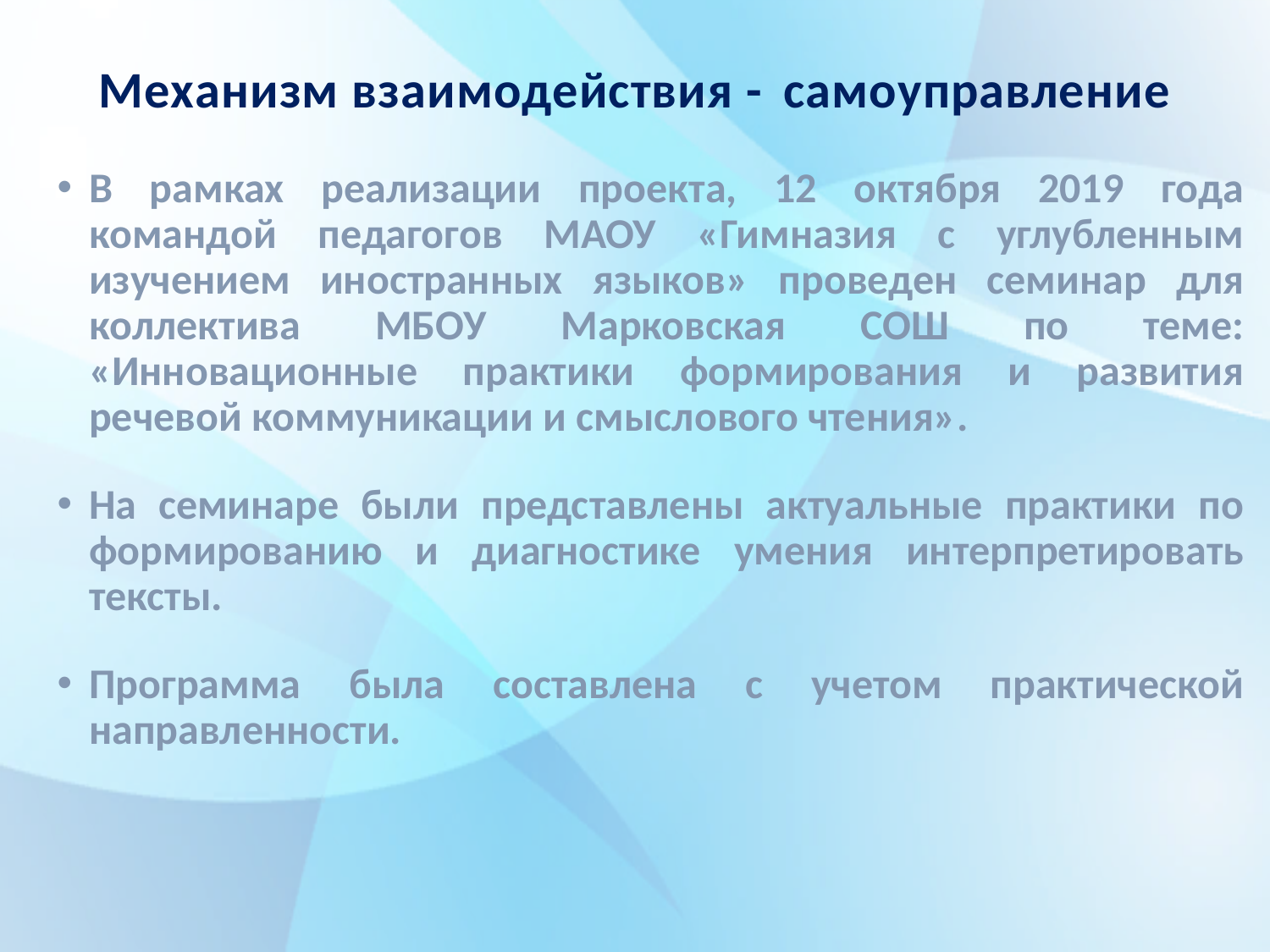

# Механизм взаимодействия - самоуправление
В рамках реализации проекта, 12 октября 2019 года командой педагогов МАОУ «Гимназия с углубленным изучением иностранных языков» проведен семинар для коллектива МБОУ Марковская СОШ по теме: «Инновационные практики формирования и развития речевой коммуникации и смыслового чтения».
На семинаре были представлены актуальные практики по формированию и диагностике умения интерпретировать тексты.
Программа была составлена с учетом практической направленности.